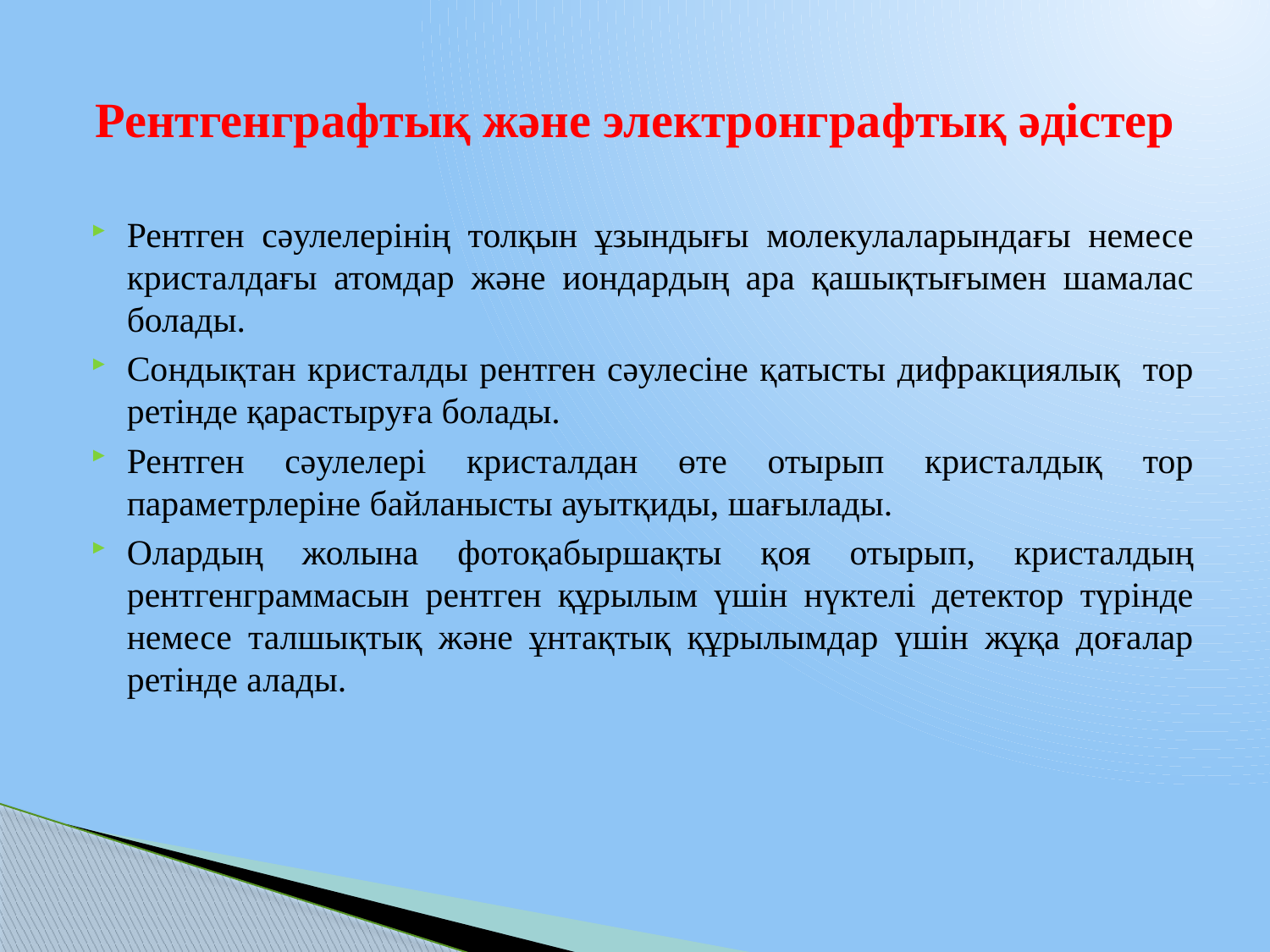

# Рентгенграфтық және электронграфтық әдістер
Рентген сәулелерінің толқын ұзындығы молекулаларындағы немесе кристалдағы атомдар және иондардың ара қашықтығымен шамалас болады.
Сондықтан кристалды рентген сәулесіне қатысты дифракциялық  тор ретінде қарастыруға болады.
Рентген сәулелері кристалдан өте отырып кристалдық тор параметрлеріне байланысты ауытқиды, шағылады.
Олардың жолына фотоқабыршақты қоя отырып, кристалдың рентгенграммасын рентген құрылым үшін нүктелі детектор түрінде немесе талшықтық және ұнтақтық құрылымдар үшін жұқа доғалар ретінде алады.